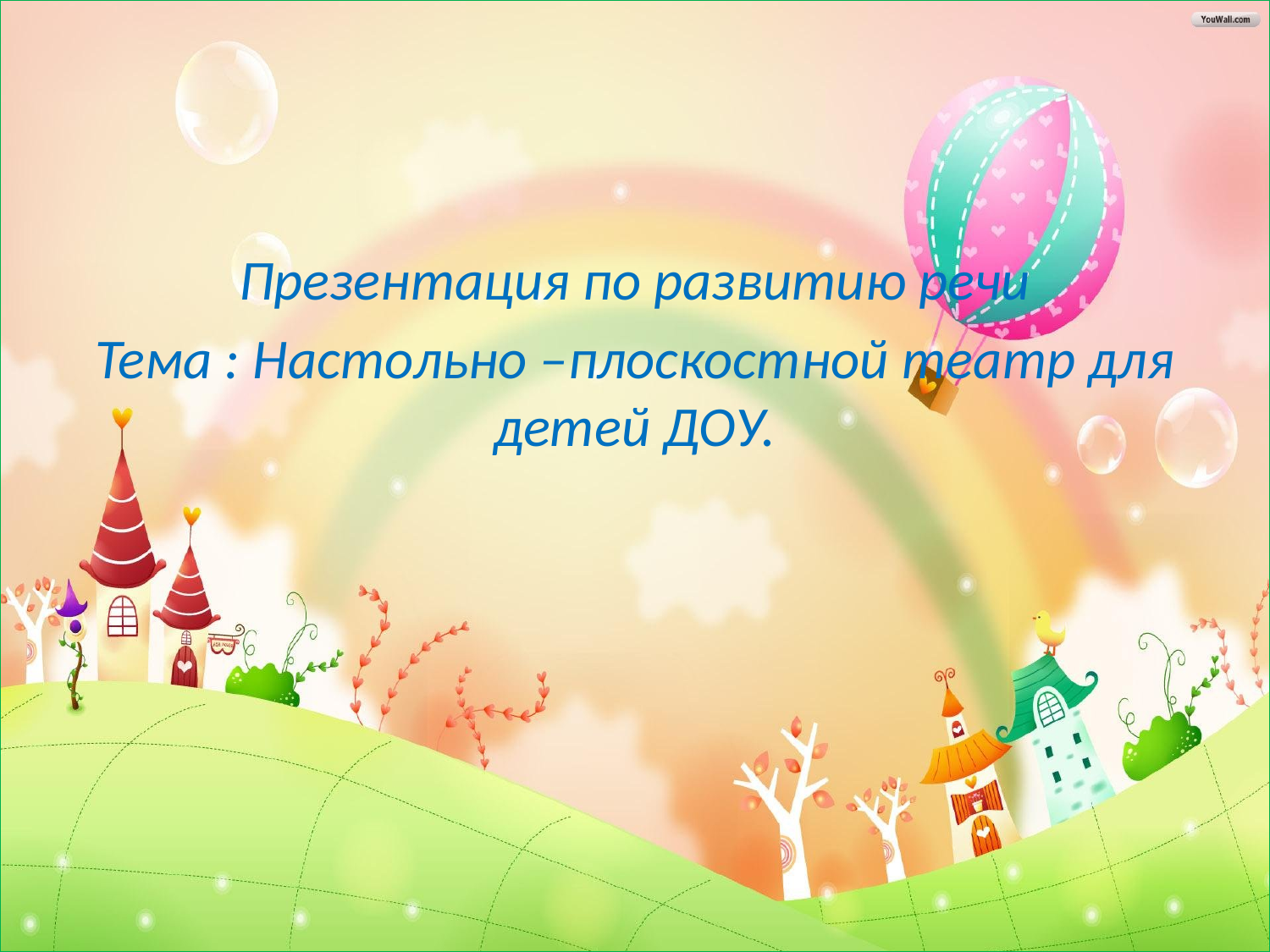

Презентация по развитию речи
Тема : Настольно –плоскостной театр для детей ДОУ.